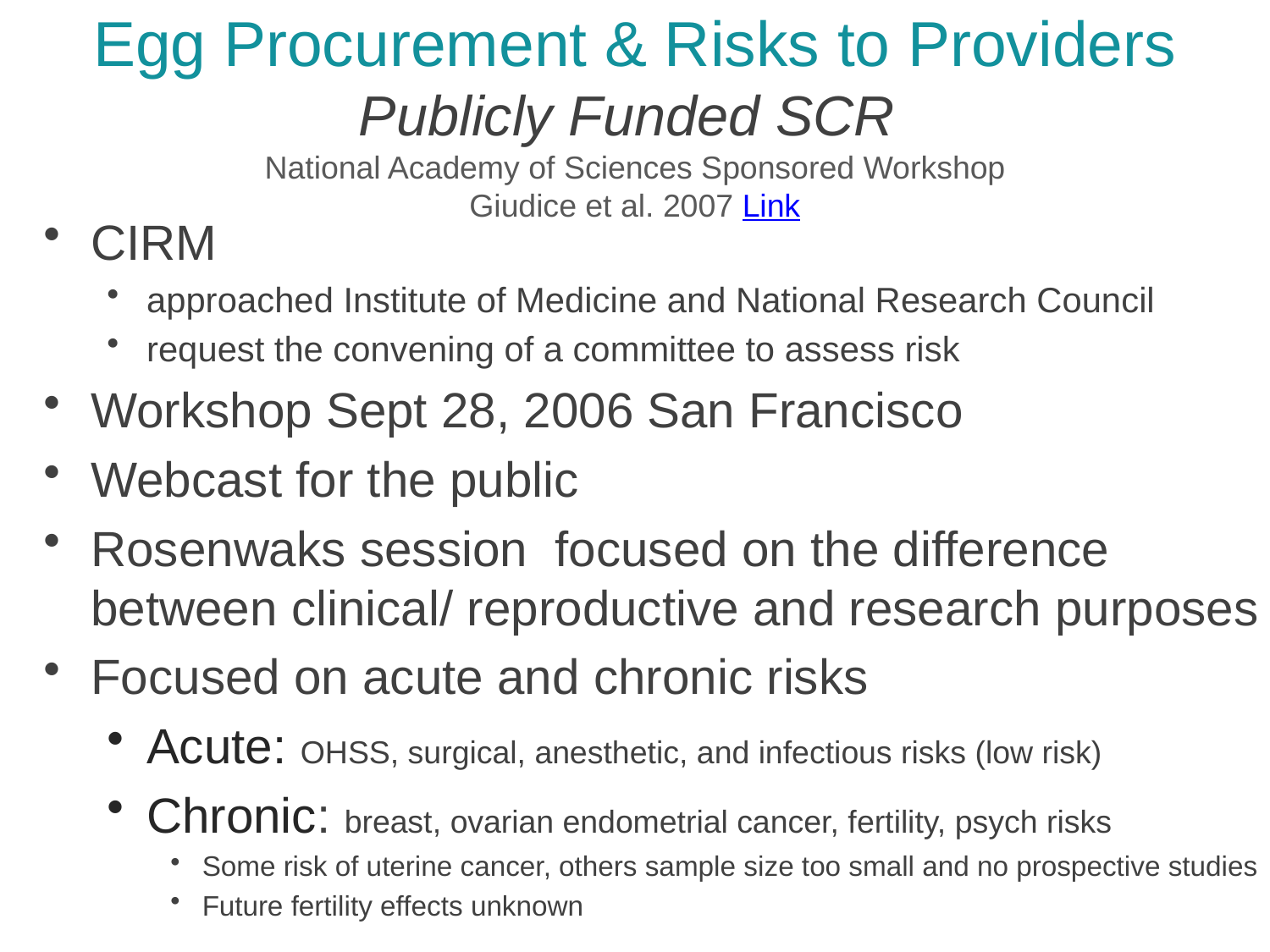

# Egg Procurement & Risks to Providers Publicly Funded SCR National Academy of Sciences Sponsored Workshop Giudice et al. 2007 Link
CIRM
approached Institute of Medicine and National Research Council
request the convening of a committee to assess risk
Workshop Sept 28, 2006 San Francisco
Webcast for the public
Rosenwaks session  focused on the difference between clinical/ reproductive and research purposes
Focused on acute and chronic risks
Acute: OHSS, surgical, anesthetic, and infectious risks (low risk)
Chronic: breast, ovarian endometrial cancer, fertility, psych risks
Some risk of uterine cancer, others sample size too small and no prospective studies
Future fertility effects unknown